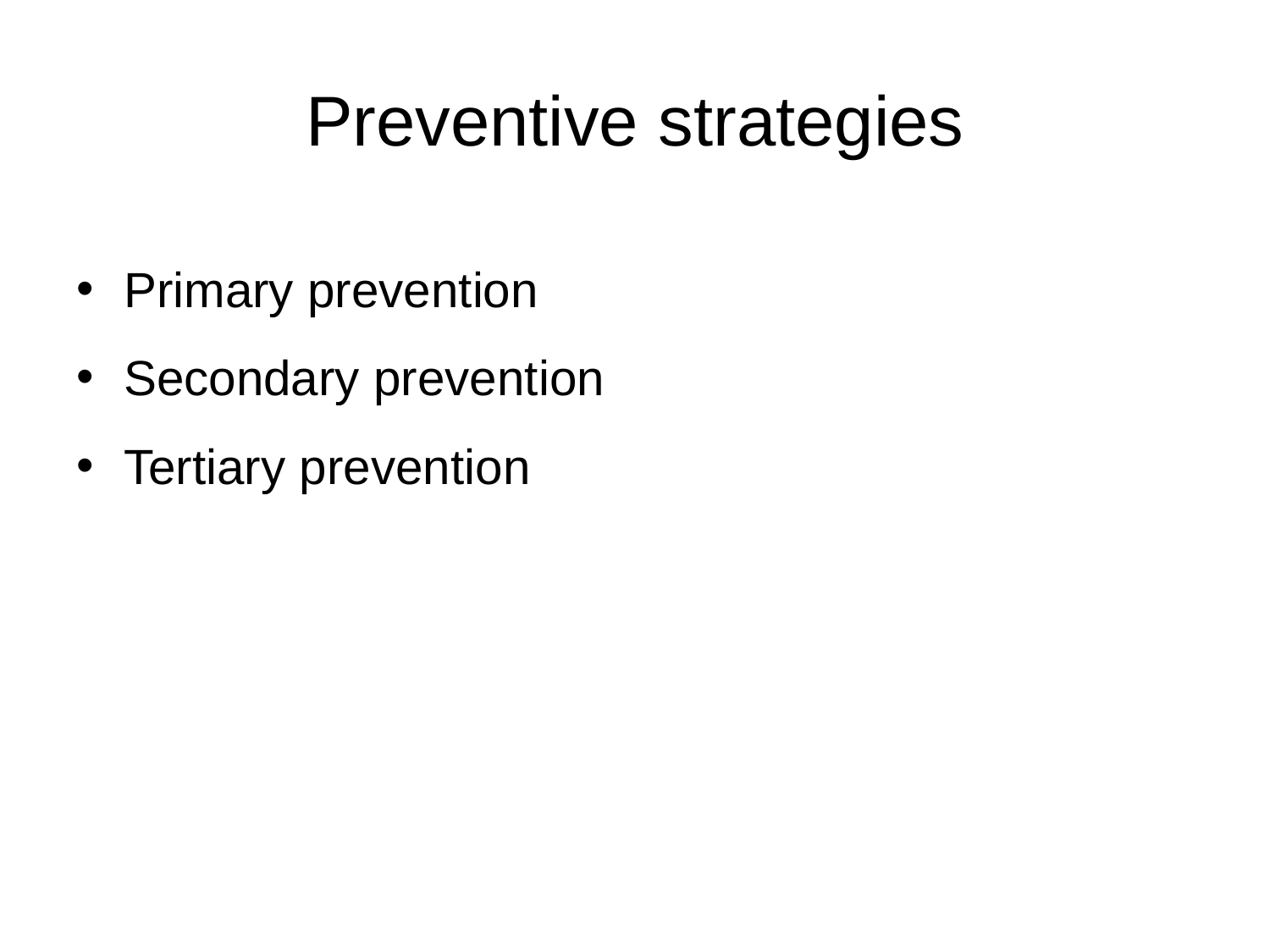

# Preventive strategies
Primary prevention
Secondary prevention
Tertiary prevention